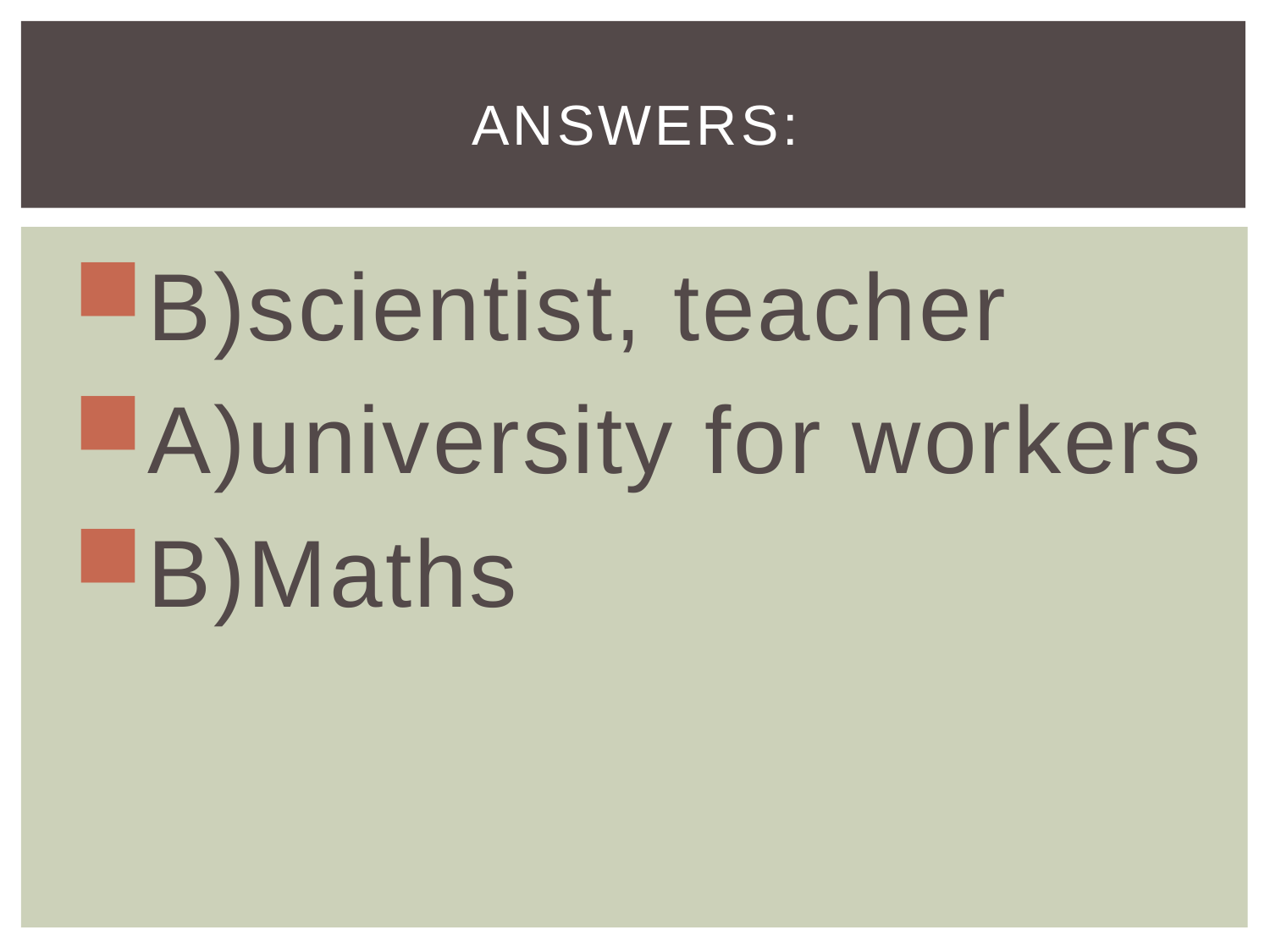

# answers:
B)scientist, teacher
А)university for workers
B)Maths